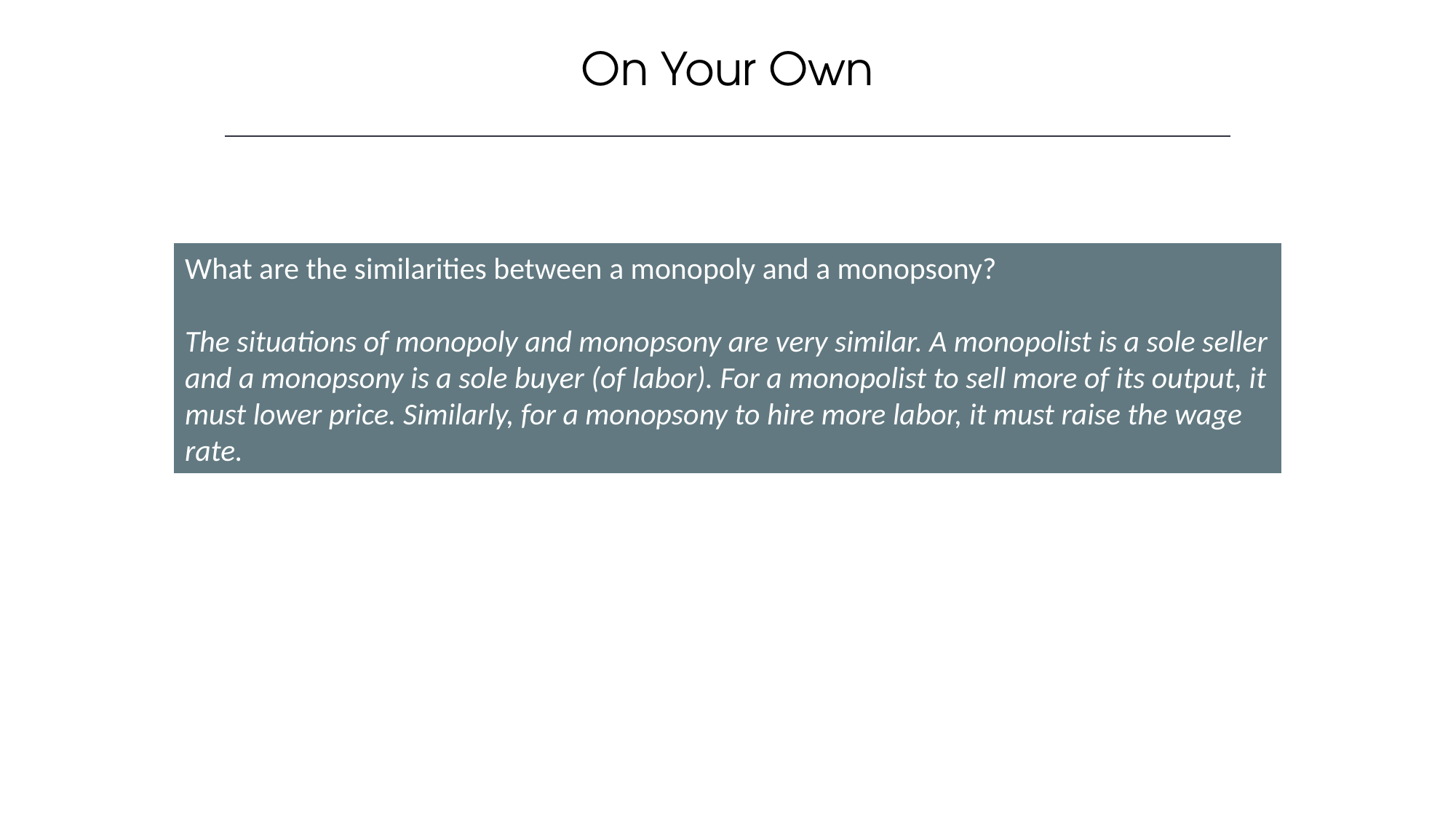

On Your Own
HAWKES LEARNING
What are the similarities between a monopoly and a monopsony?

The situations of monopoly and monopsony are very similar. A monopolist is a sole seller and a monopsony is a sole buyer (of labor). For a monopolist to sell more of its output, it must lower price. Similarly, for a monopsony to hire more labor, it must raise the wage rate.